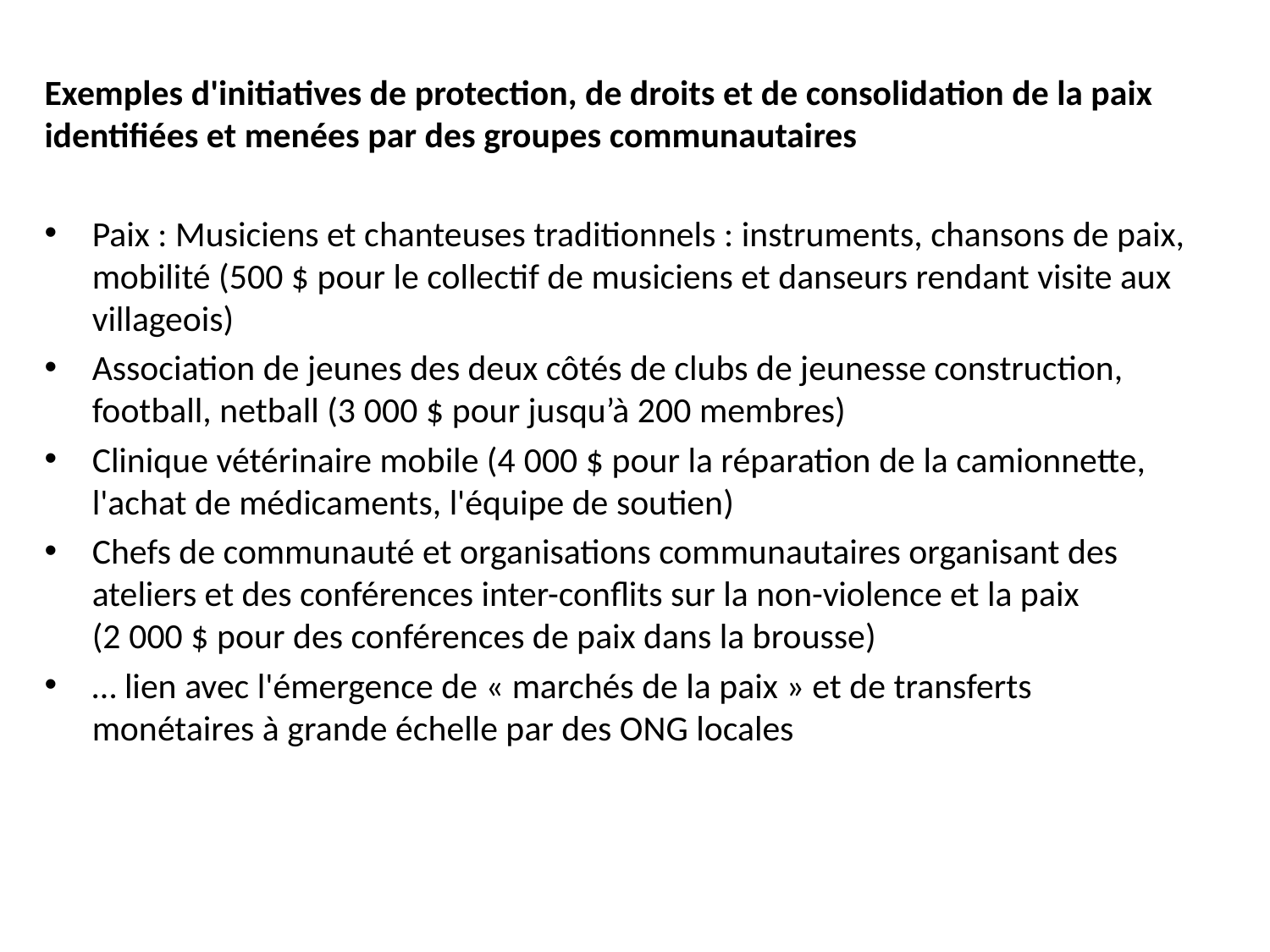

Exemples d'initiatives de protection, de droits et de consolidation de la paix identifiées et menées par des groupes communautaires

Paix : Musiciens et chanteuses traditionnels : instruments, chansons de paix, mobilité (500 $ pour le collectif de musiciens et danseurs rendant visite aux villageois)
Association de jeunes des deux côtés de clubs de jeunesse construction, football, netball (3 000 $ pour jusqu’à 200 membres)
Clinique vétérinaire mobile (4 000 $ pour la réparation de la camionnette, l'achat de médicaments, l'équipe de soutien)
Chefs de communauté et organisations communautaires organisant des ateliers et des conférences inter-conflits sur la non-violence et la paix (2 000 $ pour des conférences de paix dans la brousse)
… lien avec l'émergence de « marchés de la paix » et de transferts monétaires à grande échelle par des ONG locales